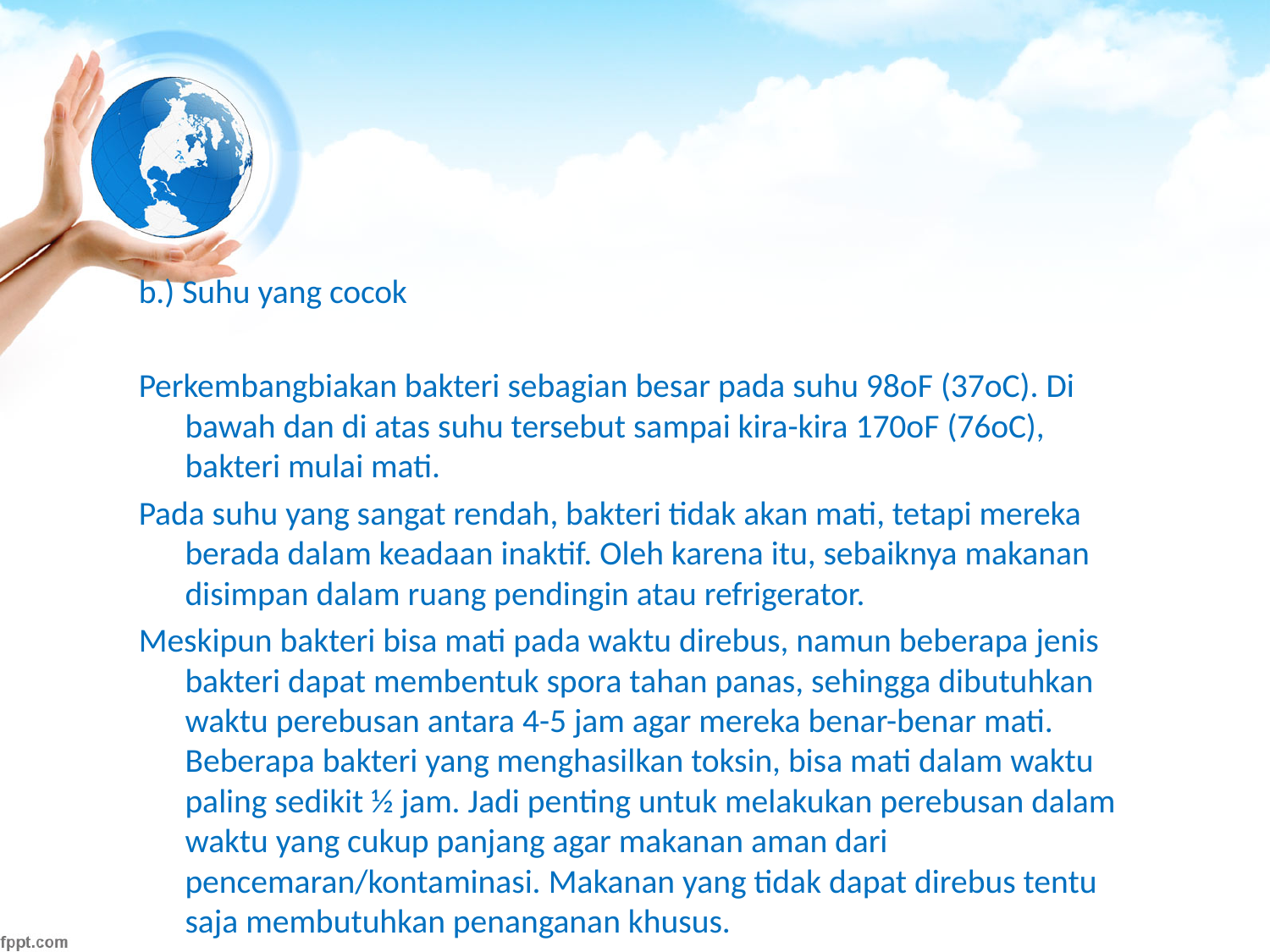

#
b.) Suhu yang cocok

Perkembangbiakan bakteri sebagian besar pada suhu 98oF (37oC). Di bawah dan di atas suhu tersebut sampai kira-kira 170oF (76oC), bakteri mulai mati.
Pada suhu yang sangat rendah, bakteri tidak akan mati, tetapi mereka berada dalam keadaan inaktif. Oleh karena itu, sebaiknya makanan disimpan dalam ruang pendingin atau refrigerator.
Meskipun bakteri bisa mati pada waktu direbus, namun beberapa jenis bakteri dapat membentuk spora tahan panas, sehingga dibutuhkan waktu perebusan antara 4-5 jam agar mereka benar-benar mati. Beberapa bakteri yang menghasilkan toksin, bisa mati dalam waktu paling sedikit ½ jam. Jadi penting untuk melakukan perebusan dalam waktu yang cukup panjang agar makanan aman dari pencemaran/kontaminasi. Makanan yang tidak dapat direbus tentu saja membutuhkan penanganan khusus.